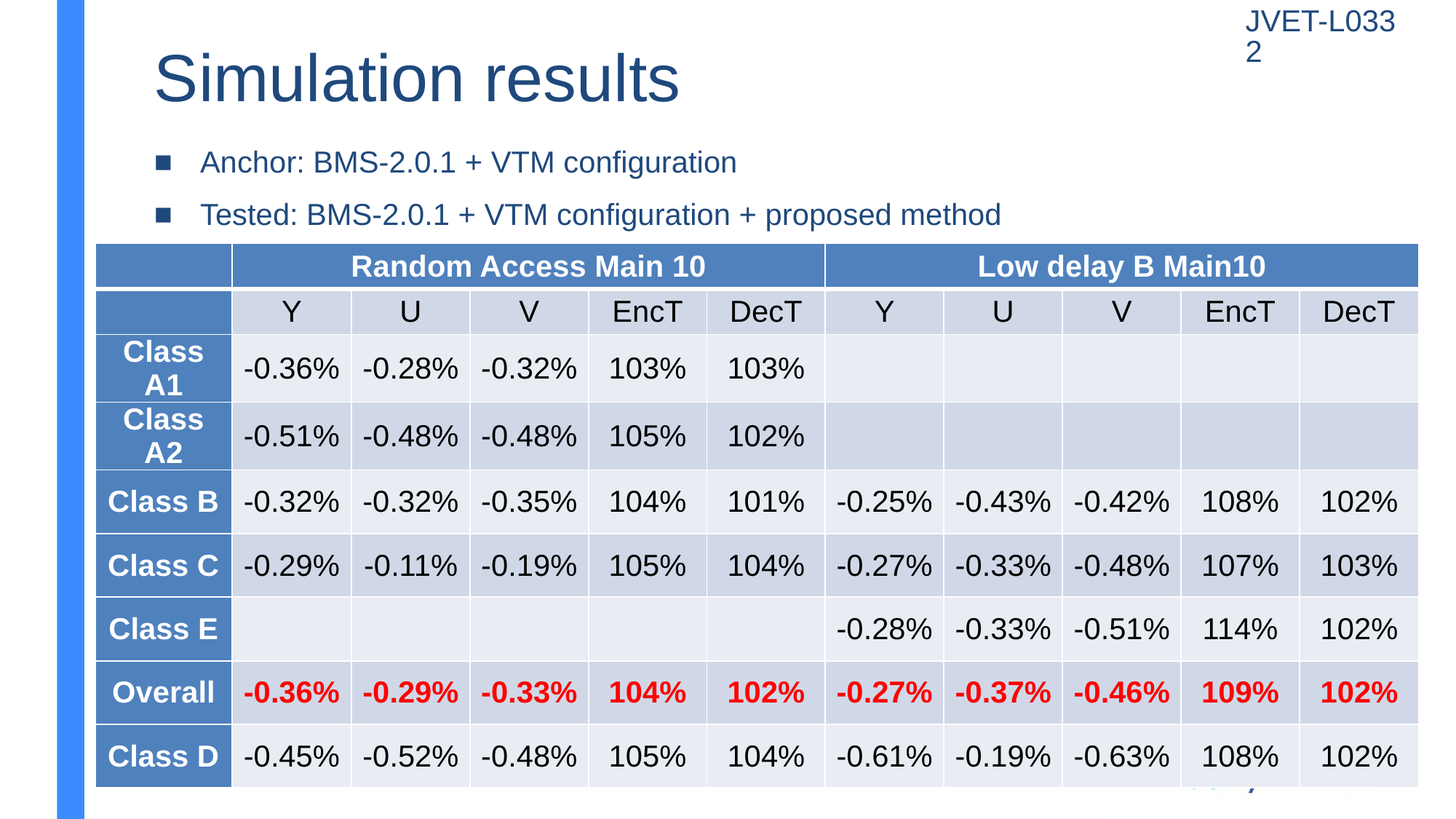

JVET-L0332
# Simulation results
Anchor: BMS-2.0.1 + VTM configuration
Tested: BMS-2.0.1 + VTM configuration + proposed method

|  | Random Access Main 10 |  |  |  |  | Low delay B Main10 |  |  |  |  |
| --- | --- | --- | --- | --- | --- | --- | --- | --- | --- | --- |
|  | Y | U | V | EncT | DecT | Y | U | V | EncT | DecT |
| Class A1 | -0.36% | -0.28% | -0.32% | 103% | 103% |  |  |  |  |  |
| Class A2 | -0.51% | -0.48% | -0.48% | 105% | 102% |  |  |  |  |  |
| Class B | -0.32% | -0.32% | -0.35% | 104% | 101% | -0.25% | -0.43% | -0.42% | 108% | 102% |
| Class C | -0.29% | -0.11% | -0.19% | 105% | 104% | -0.27% | -0.33% | -0.48% | 107% | 103% |
| Class E |  |  |  |  |  | -0.28% | -0.33% | -0.51% | 114% | 102% |
| Overall | -0.36% | -0.29% | -0.33% | 104% | 102% | -0.27% | -0.37% | -0.46% | 109% | 102% |
| Class D | -0.45% | -0.52% | -0.48% | 105% | 104% | -0.61% | -0.19% | -0.63% | 108% | 102% |